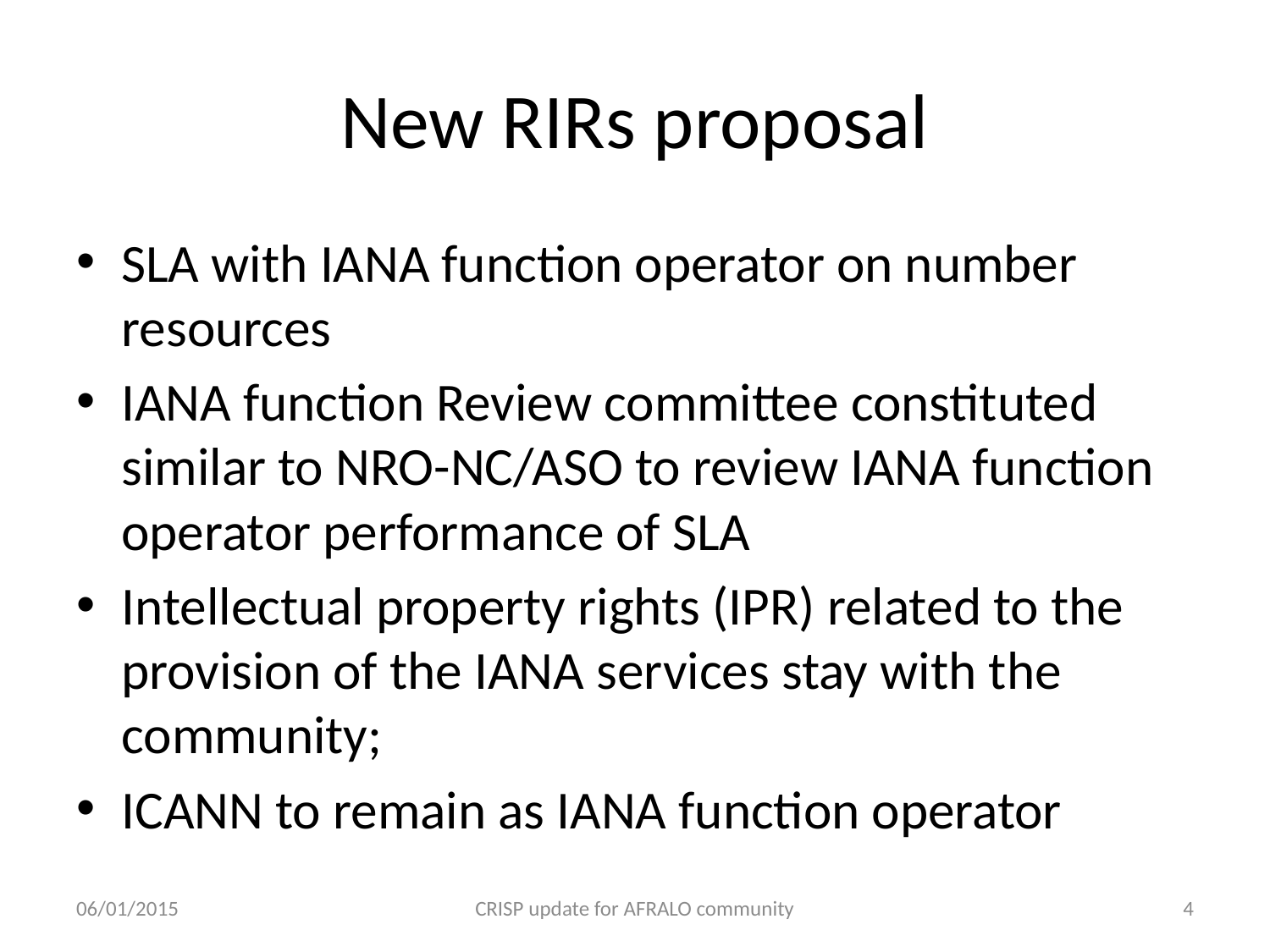

# New RIRs proposal
SLA with IANA function operator on number resources
IANA function Review committee constituted similar to NRO-NC/ASO to review IANA function operator performance of SLA
Intellectual property rights (IPR) related to the provision of the IANA services stay with the community;
ICANN to remain as IANA function operator
06/01/2015
CRISP update for AFRALO community
4